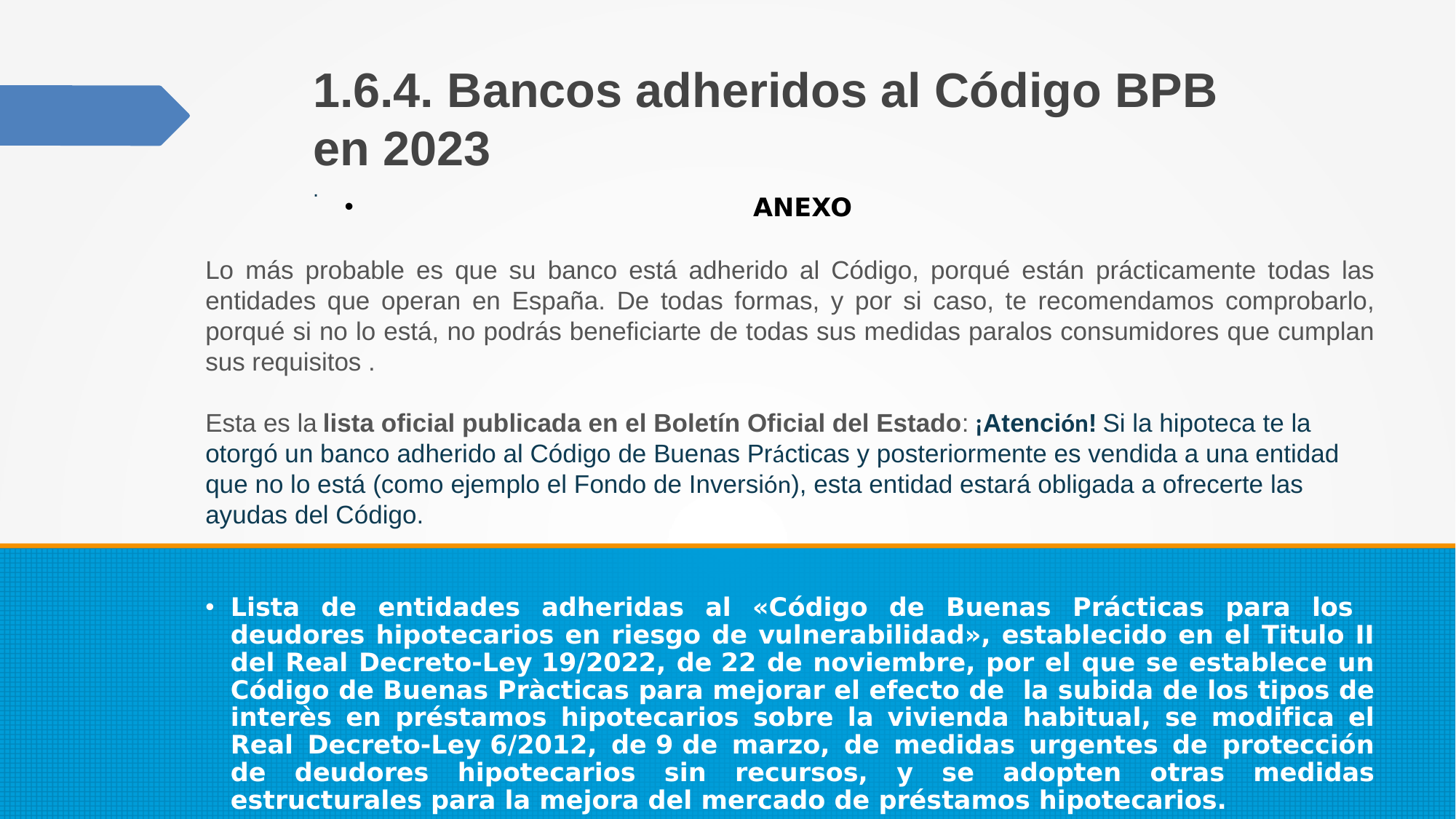

28
1.6.4. Bancos adheridos al Código BPB en 2023
.

ANEXO

Lo más probable es que su banco está adherido al Código, porqué están prácticamente todas las entidades que operan en España. De todas formas, y por si caso, te recomendamos comprobarlo, porqué si no lo está, no podrás beneficiarte de todas sus medidas paralos consumidores que cumplan sus requisitos .

Esta es la lista oficial publicada en el Boletín Oficial del Estado: ¡Atención! Si la hipoteca te la otorgó un banco adherido al Código de Buenas Prácticas y posteriormente es vendida a una entidad que no lo está (como ejemplo el Fondo de Inversión), esta entidad estará obligada a ofrecerte las ayudas del Código.

Lista de entidades adheridas al «Código de Buenas Prácticas para los  deudores hipotecarios en riesgo de vulnerabilidad», establecido en el Titulo II del Real Decreto-Ley 19/2022, de 22 de noviembre, por el que se establece un Código de Buenas Pràcticas para mejorar el efecto de  la subida de los tipos de interès en préstamos hipotecarios sobre la vivienda habitual, se modifica el Real Decreto-Ley 6/2012, de 9 de marzo, de medidas urgentes de protección de deudores hipotecarios sin recursos, y se adopten otras medidas estructurales para la mejora del mercado de préstamos hipotecarios.